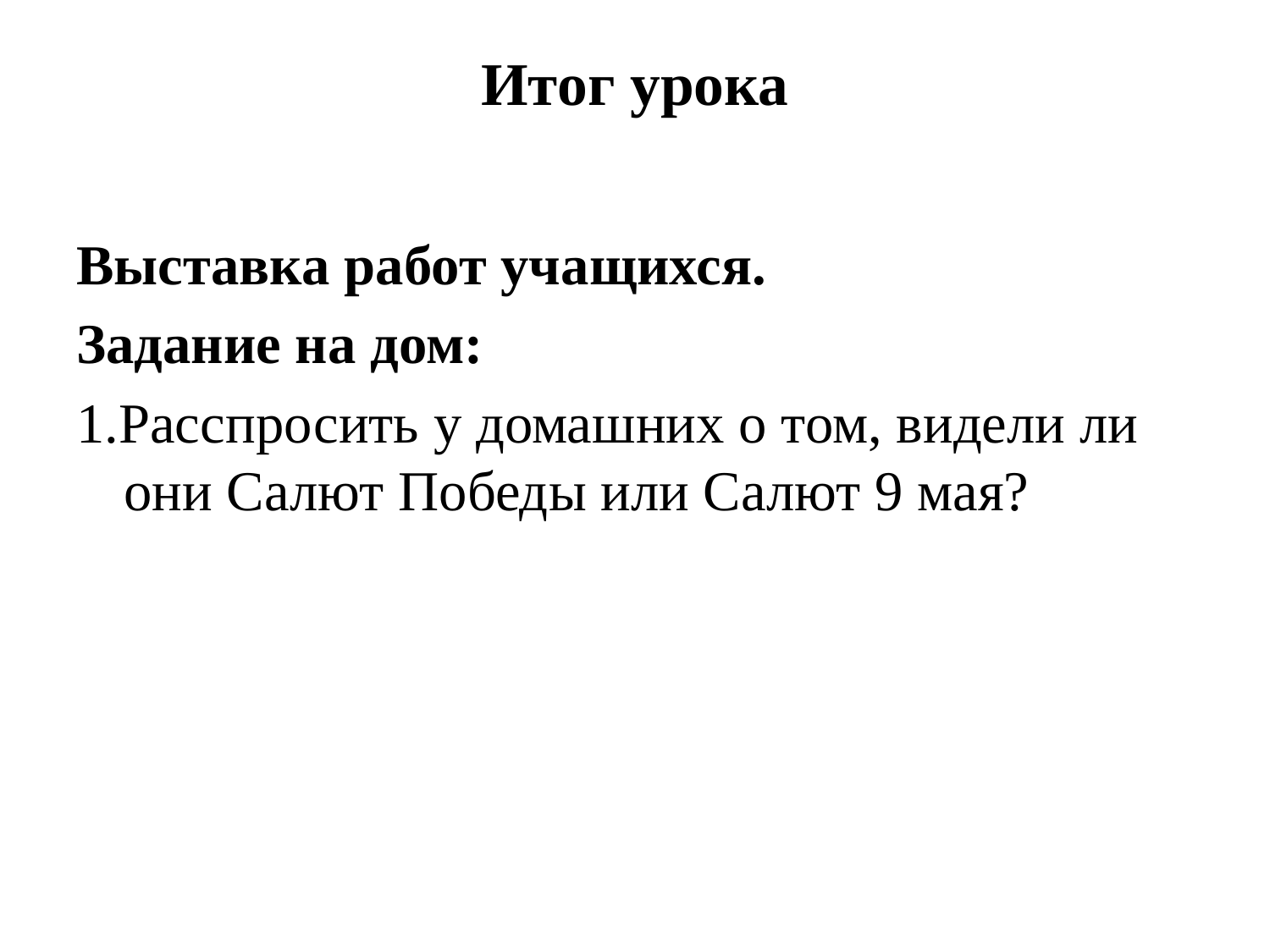

# Итог урока
Выставка работ учащихся.
Задание на дом:
1.Расспросить у домашних о том, видели ли они Салют Победы или Салют 9 мая?